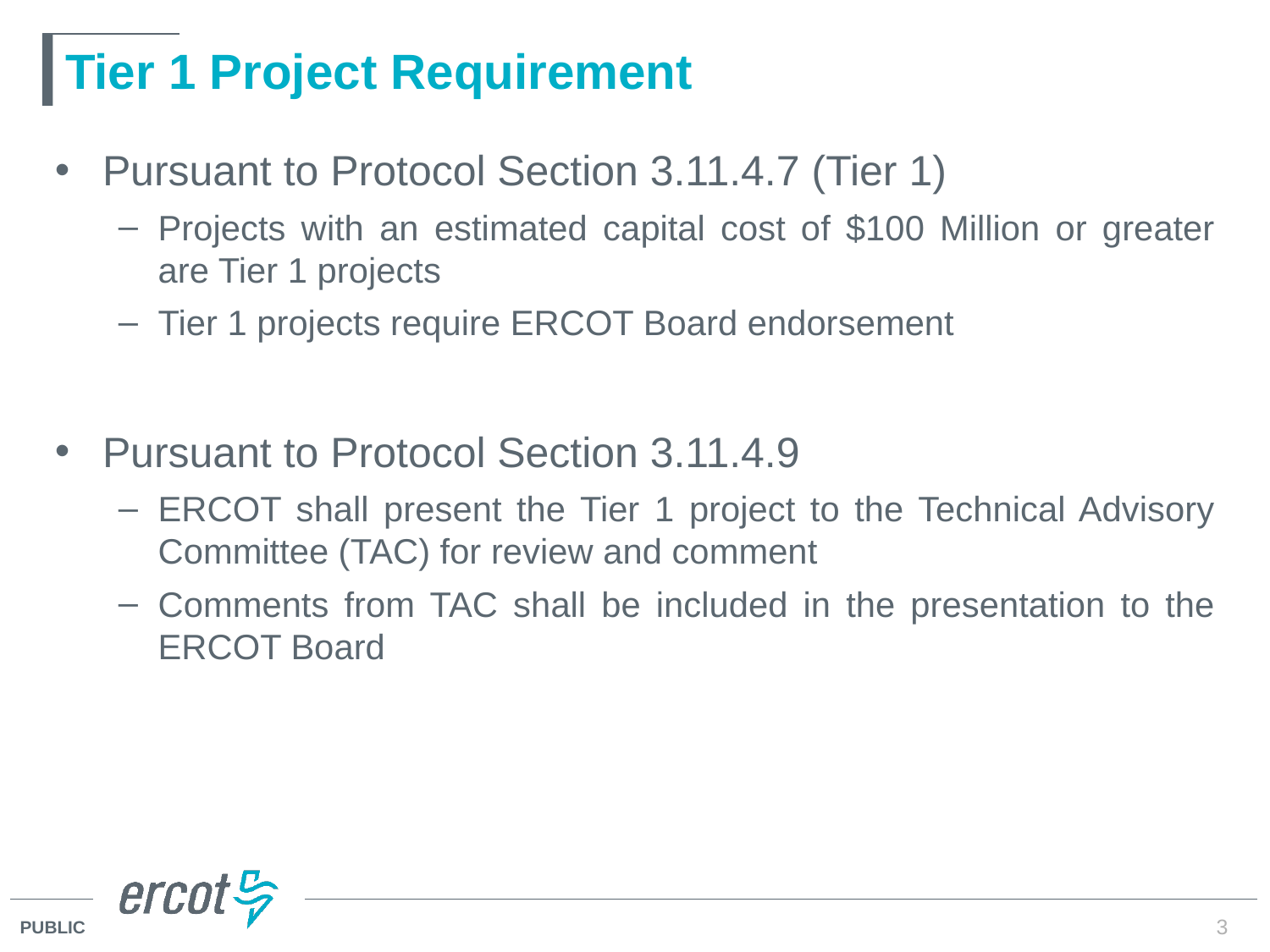

# Tier 1 Project Requirement
Pursuant to Protocol Section 3.11.4.7 (Tier 1)
Projects with an estimated capital cost of $100 Million or greater are Tier 1 projects
Tier 1 projects require ERCOT Board endorsement

Pursuant to Protocol Section 3.11.4.9
ERCOT shall present the Tier 1 project to the Technical Advisory Committee (TAC) for review and comment
Comments from TAC shall be included in the presentation to the ERCOT Board
3